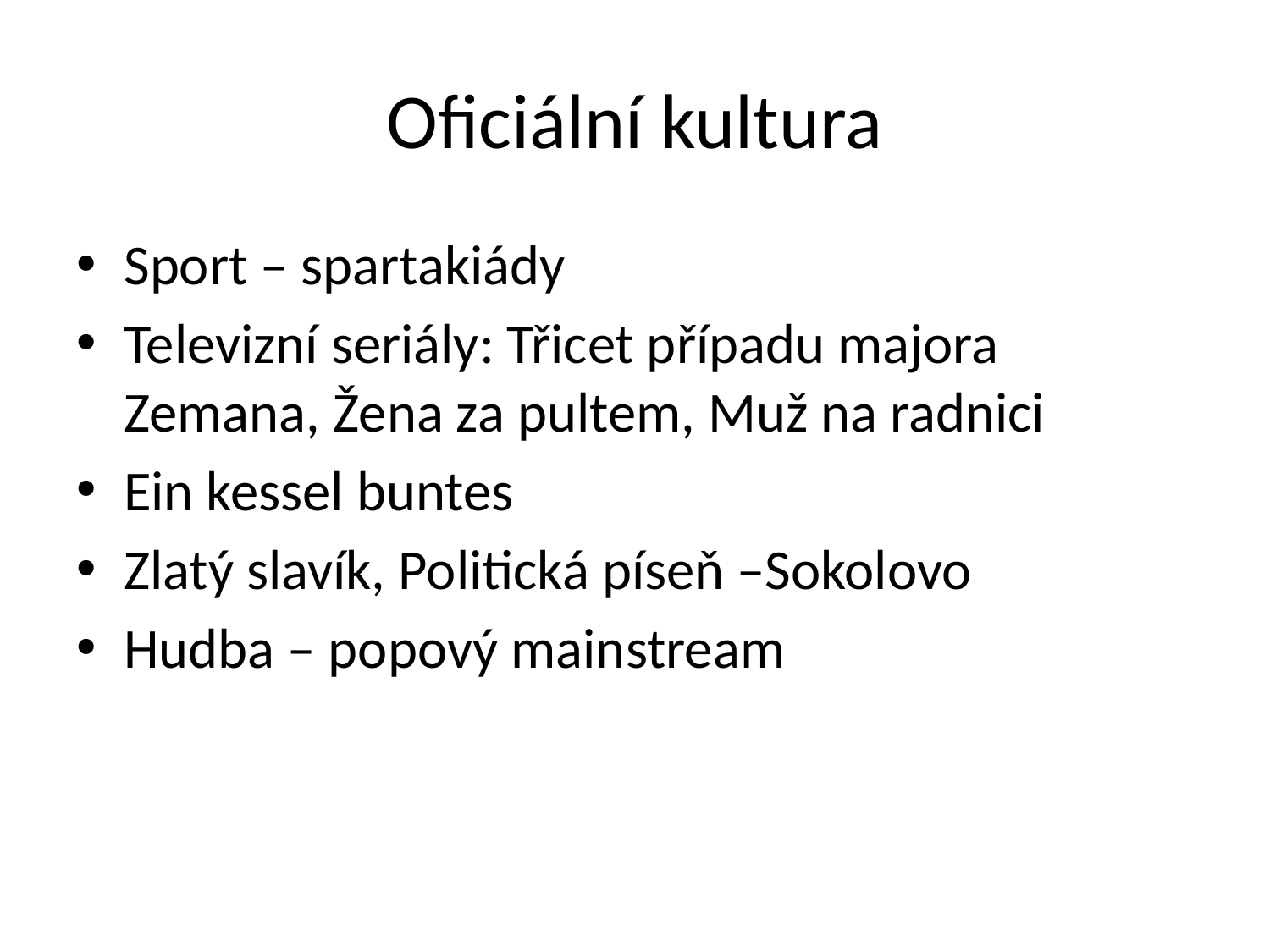

# Oficiální kultura
Sport – spartakiády
Televizní seriály: Třicet případu majora Zemana, Žena za pultem, Muž na radnici
Ein kessel buntes
Zlatý slavík, Politická píseň –Sokolovo
Hudba – popový mainstream